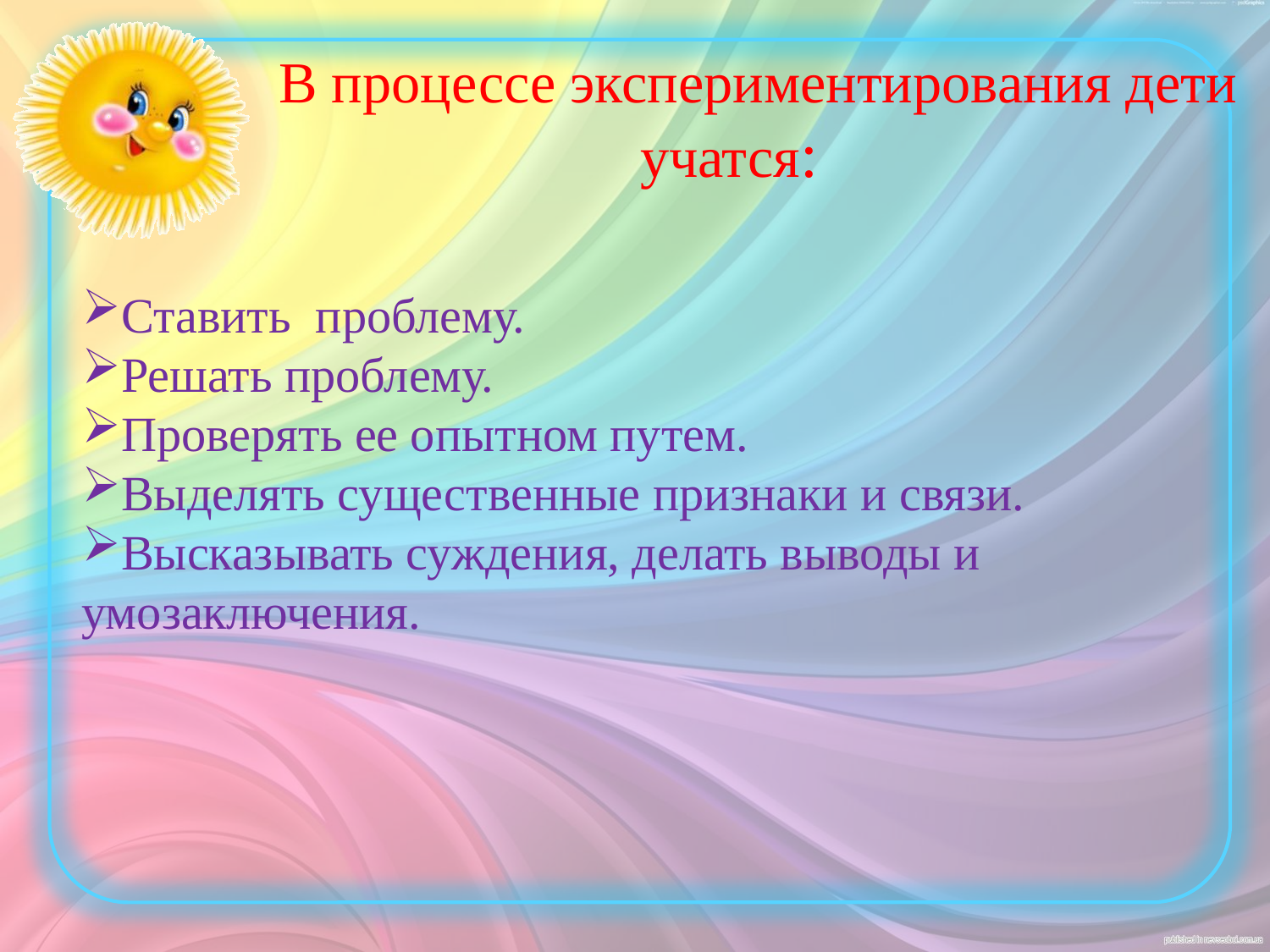

# В процессе экспериментирования дети учатся:
Ставить  проблему.
Решать проблему.
Проверять ее опытном путем.
Выделять существенные признаки и связи.
Высказывать суждения, делать выводы и умозаключения.